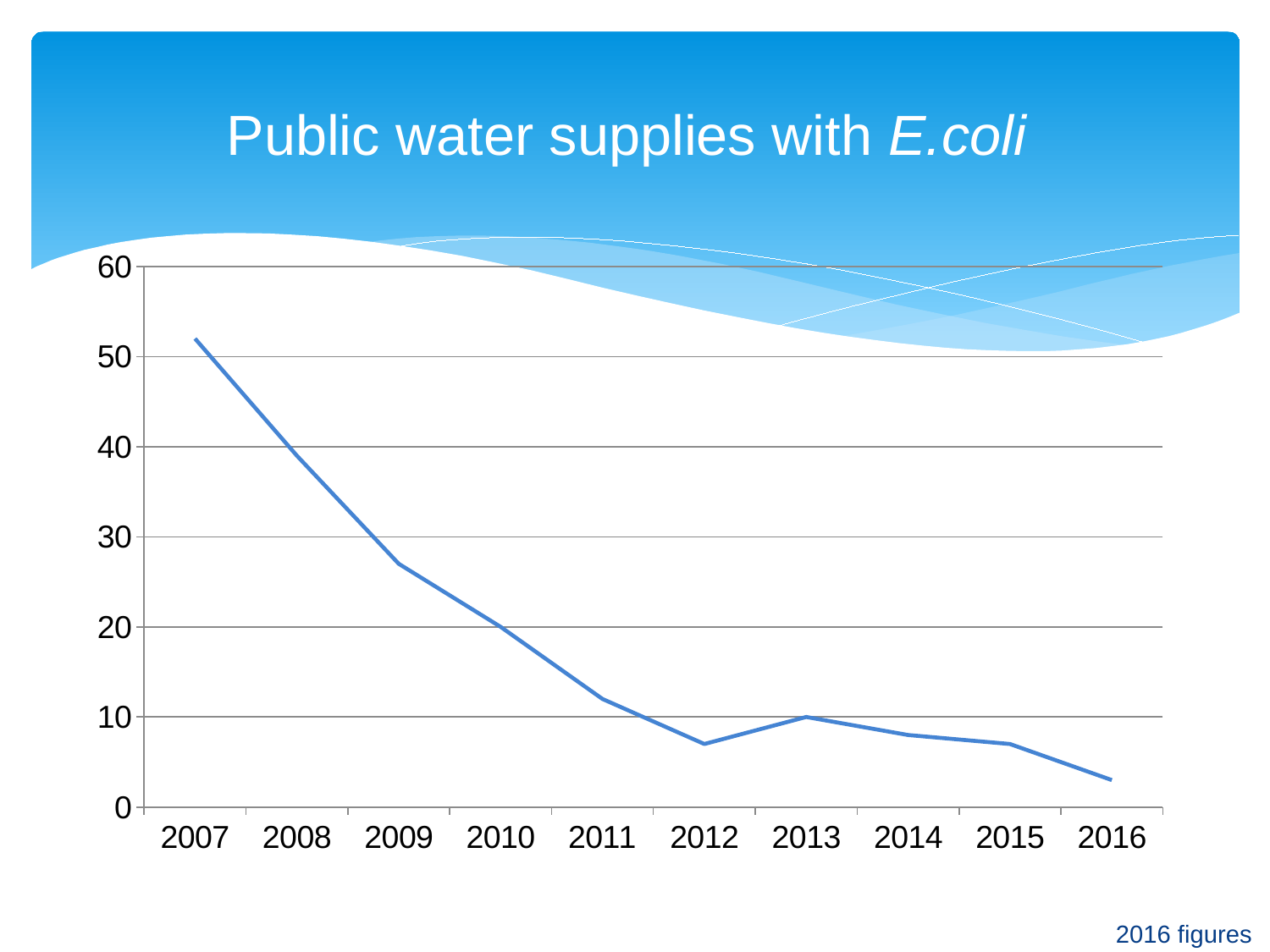

# Public water supplies with E.coli

### Chart

| Category | PWS |
|---|---|
| 2007 | 52.0 |
| 2008 | 39.0 |
| 2009 | 27.0 |
| 2010 | 20.0 |
| 2011 | 12.0 |
| 2012 | 7.0 |
| 2013 | 10.0 |
| 2014 | 8.0 |
| 2015 | 7.0 |
| 2016 | 3.0 |
2016 figures provisional